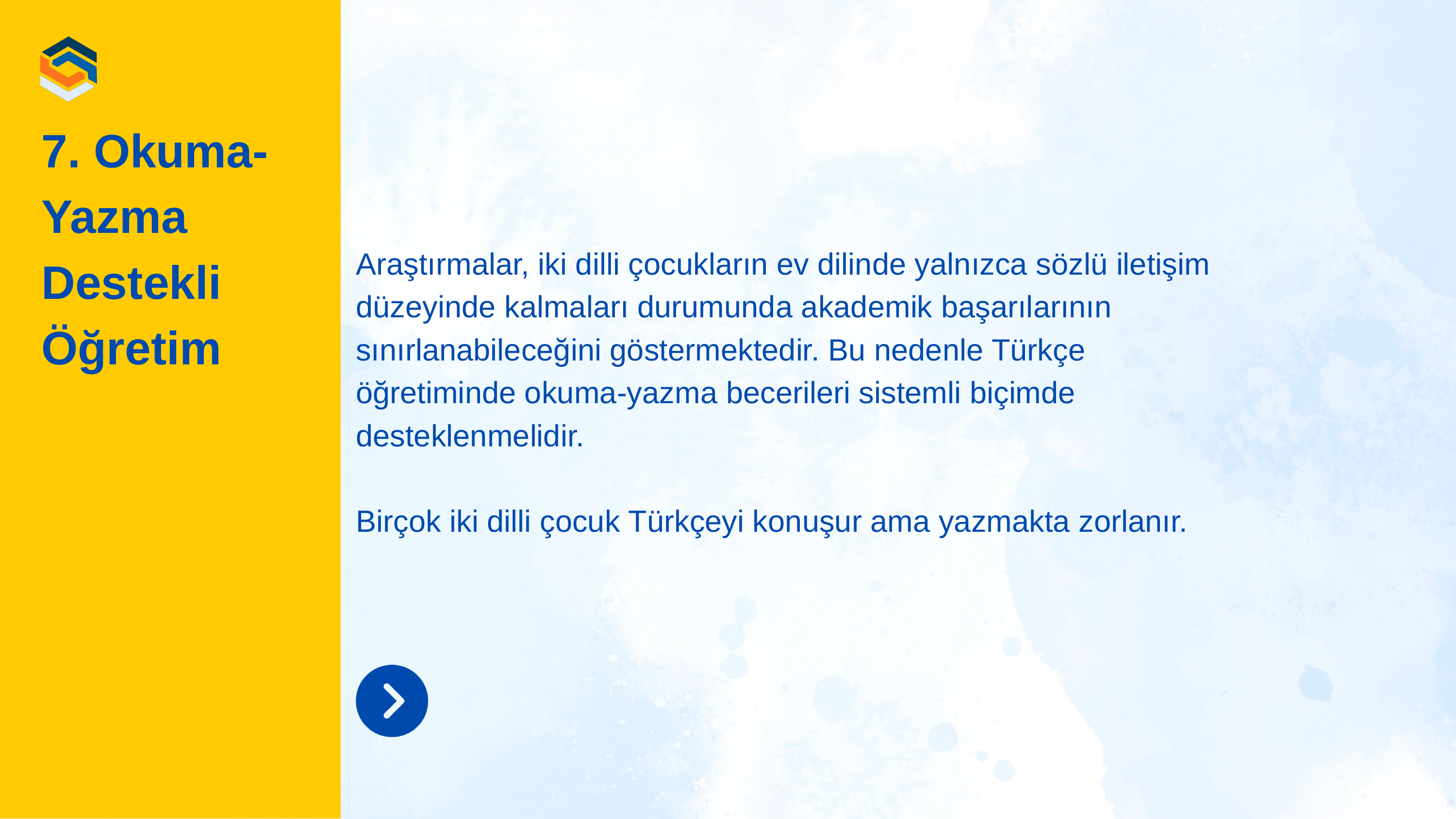

7. Okuma-Yazma Destekli Öğretim

Araştırmalar, iki dilli çocukların ev dilinde yalnızca sözlü iletişim düzeyinde kalmaları durumunda akademik başarılarının sınırlanabileceğini göstermektedir. Bu nedenle Türkçe öğretiminde okuma-yazma becerileri sistemli biçimde desteklenmelidir.

Birçok iki dilli çocuk Türkçeyi konuşur ama yazmakta zorlanır.